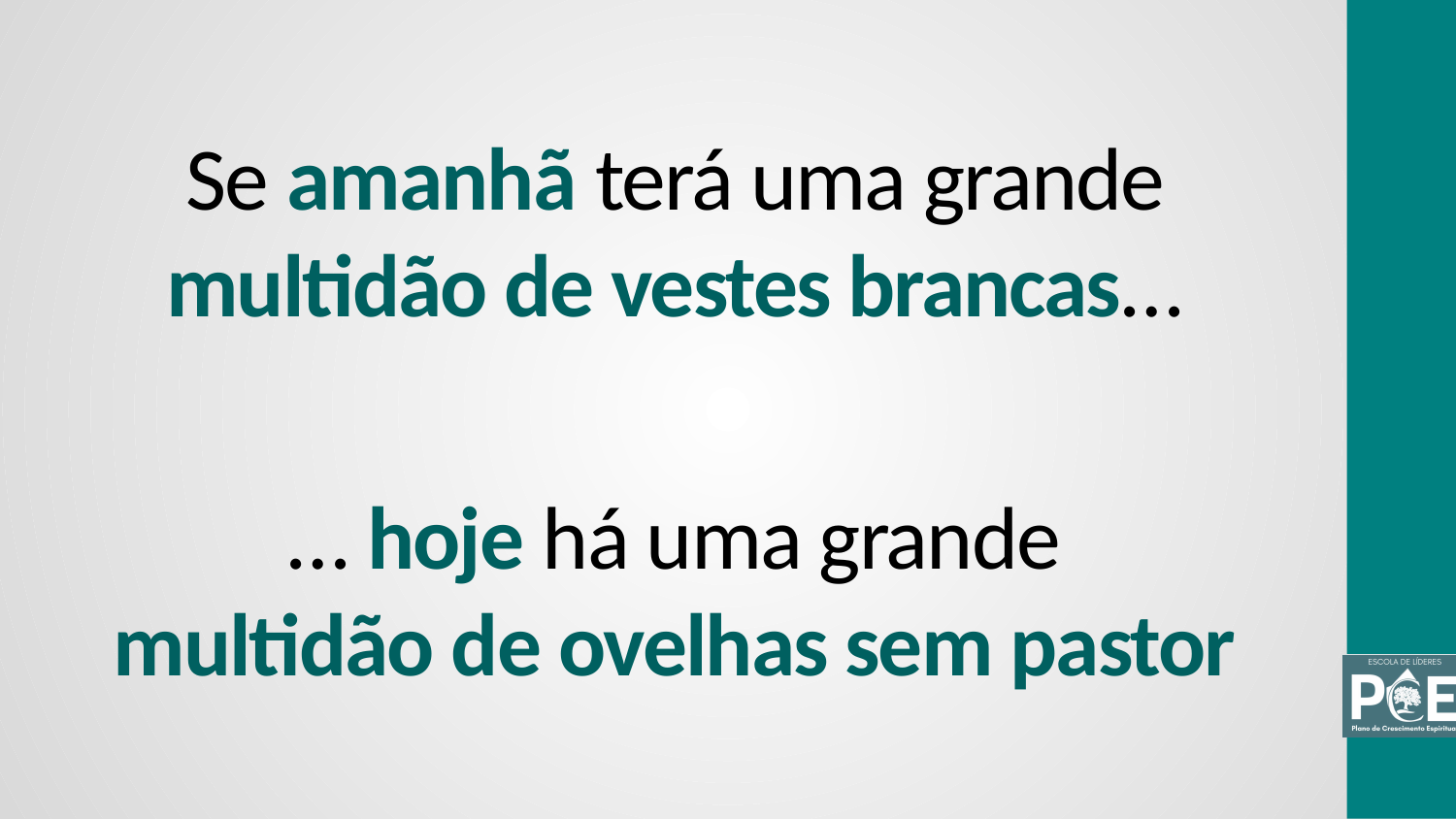

Se amanhã terá uma grande multidão de vestes brancas…
… hoje há uma grande
multidão de ovelhas sem pastor